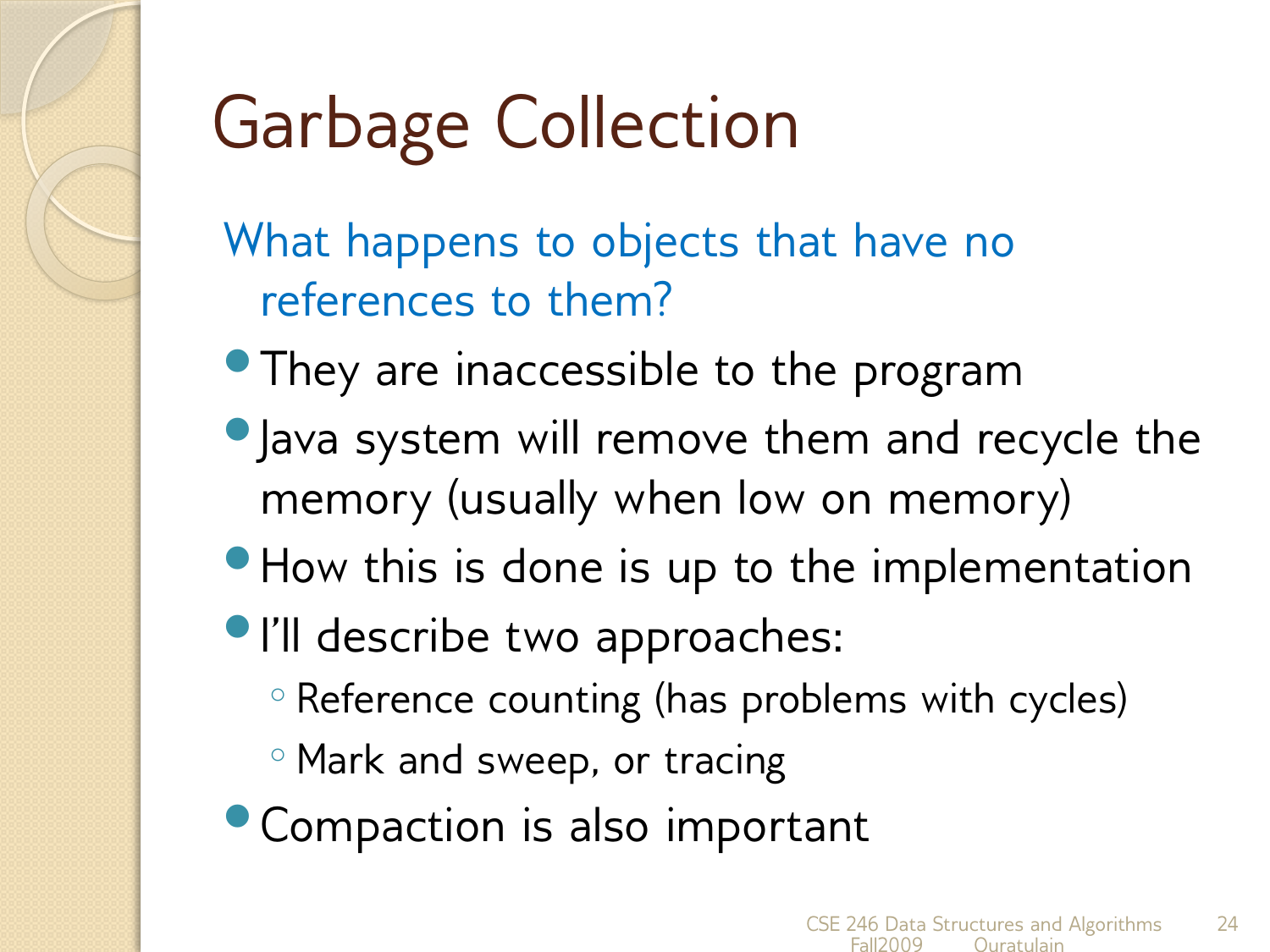

# Garbage Collection
What happens to objects that have no references to them?
They are inaccessible to the program
Java system will remove them and recycle the memory (usually when low on memory)
How this is done is up to the implementation
I’ll describe two approaches:
Reference counting (has problems with cycles)
Mark and sweep, or tracing
Compaction is also important

CSE 246 Data Structures and Algorithms          Fall2009        Quratulain
24